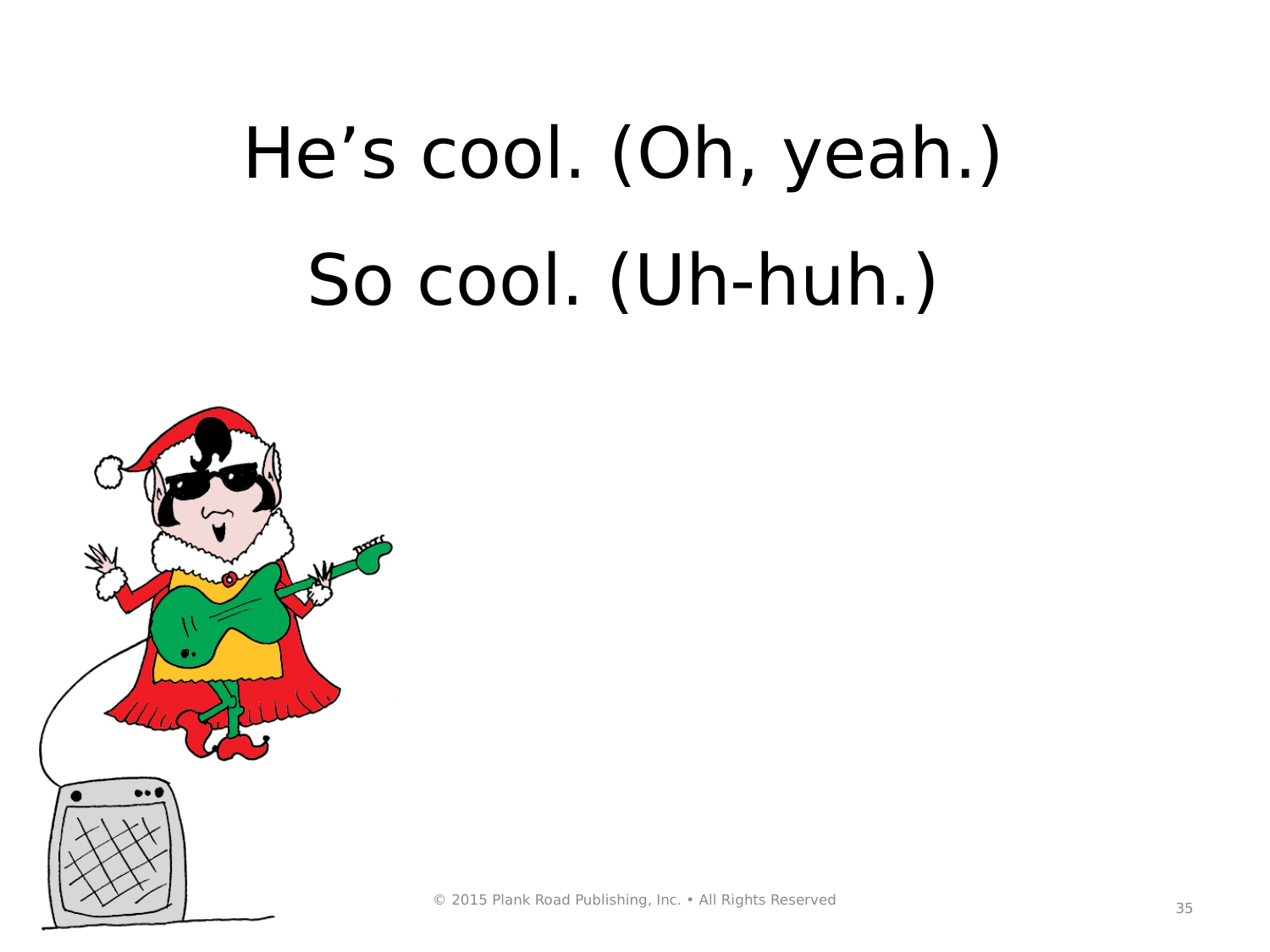

He’s cool. (Oh, yeah.)
So cool. (Uh-huh.)
35